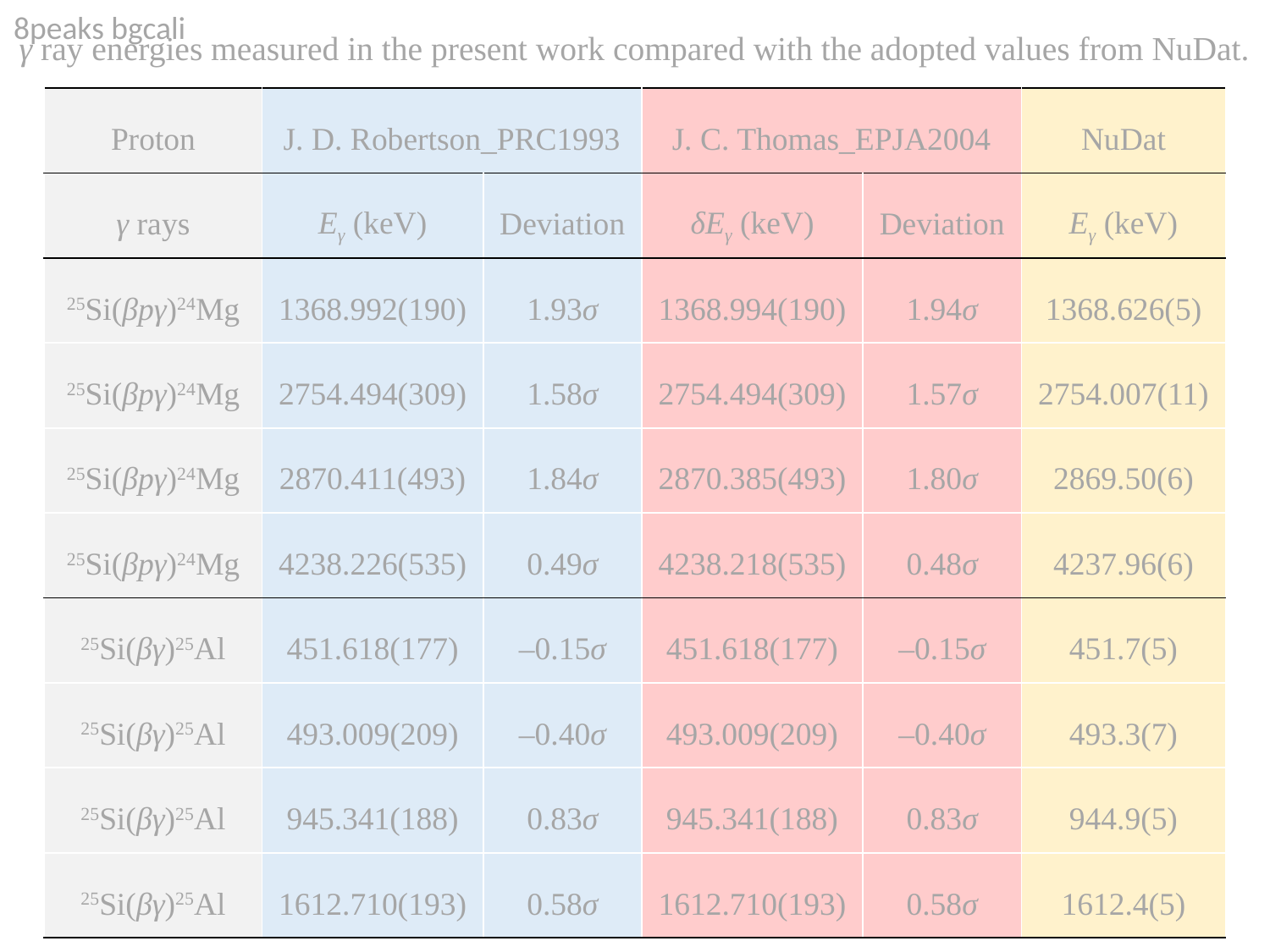

8peaks bgcali
γ ray energies measured in the present work compared with the adopted values from NuDat.
| Proton | J. D. Robertson\_PRC1993 |  | J. C. Thomas\_EPJA2004 |  | NuDat |
| --- | --- | --- | --- | --- | --- |
| γ rays | Eγ (keV) | Deviation | δEγ (keV) | Deviation | Eγ (keV) |
| 25Si(βpγ)24Mg | 1368.992(190) | 1.93σ | 1368.994(190) | 1.94σ | 1368.626(5) |
| 25Si(βpγ)24Mg | 2754.494(309) | 1.58σ | 2754.494(309) | 1.57σ | 2754.007(11) |
| 25Si(βpγ)24Mg | 2870.411(493) | 1.84σ | 2870.385(493) | 1.80σ | 2869.50(6) |
| 25Si(βpγ)24Mg | 4238.226(535) | 0.49σ | 4238.218(535) | 0.48σ | 4237.96(6) |
| 25Si(βγ)25Al | 451.618(177) | –0.15σ | 451.618(177) | –0.15σ | 451.7(5) |
| 25Si(βγ)25Al | 493.009(209) | –0.40σ | 493.009(209) | –0.40σ | 493.3(7) |
| 25Si(βγ)25Al | 945.341(188) | 0.83σ | 945.341(188) | 0.83σ | 944.9(5) |
| 25Si(βγ)25Al | 1612.710(193) | 0.58σ | 1612.710(193) | 0.58σ | 1612.4(5) |